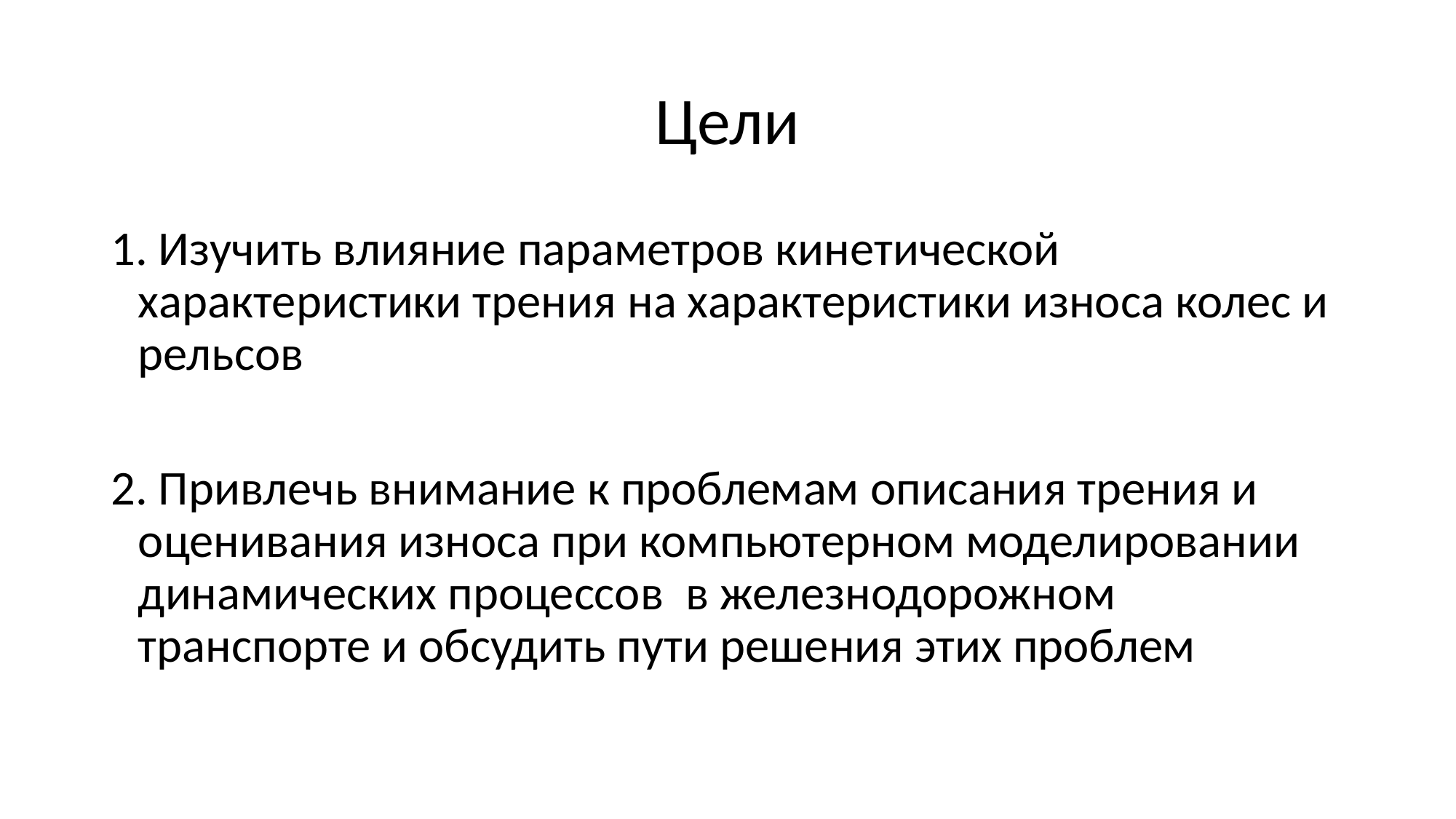

# Цели
1. Изучить влияние параметров кинетической характеристики трения на характеристики износа колес и рельсов

2. Привлечь внимание к проблемам описания трения и оценивания износа при компьютерном моделировании динамических процессов  в железнодорожном транспорте и обсудить пути решения этих проблем